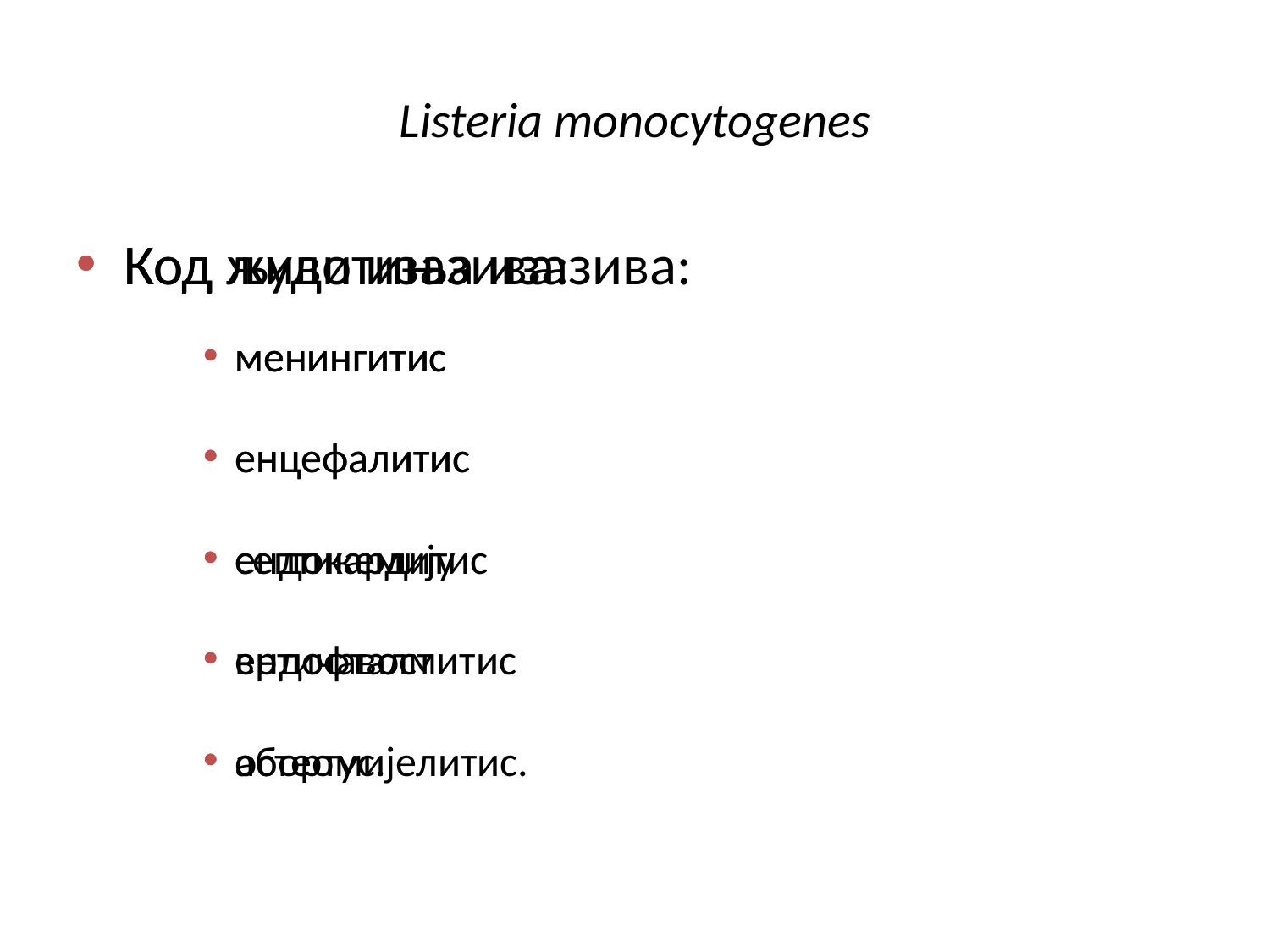

# Listeria monocytogenes
Код животиња изазива:

менингитис

енцефалитис

септикемију

вртичавост

абортус.
Код људи изазива:

менингитис

енцефалитис

ендокардитис

ендофталмитис

остеомијелитис.